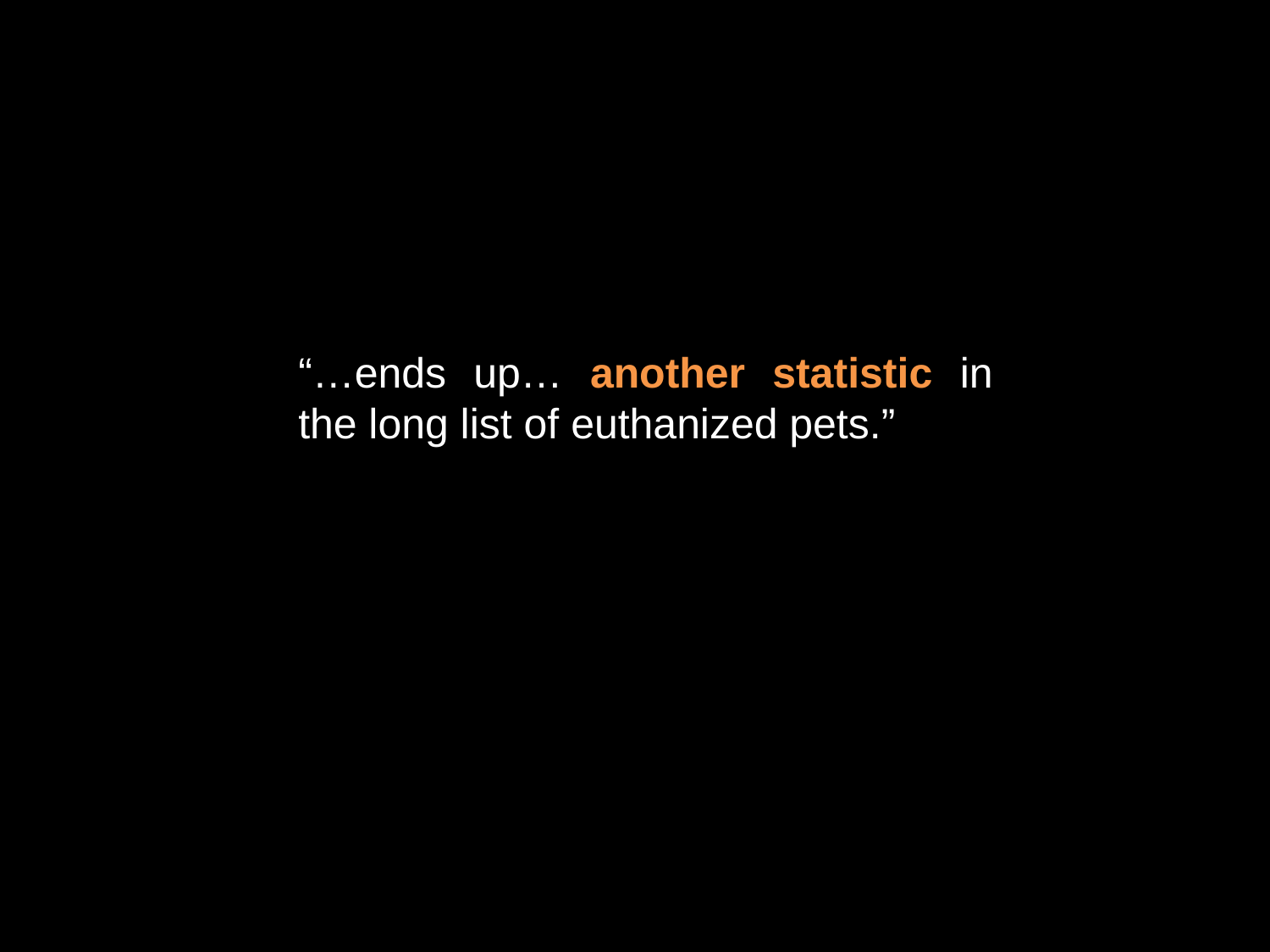

“…ends up… another statistic in the long list of euthanized pets.”